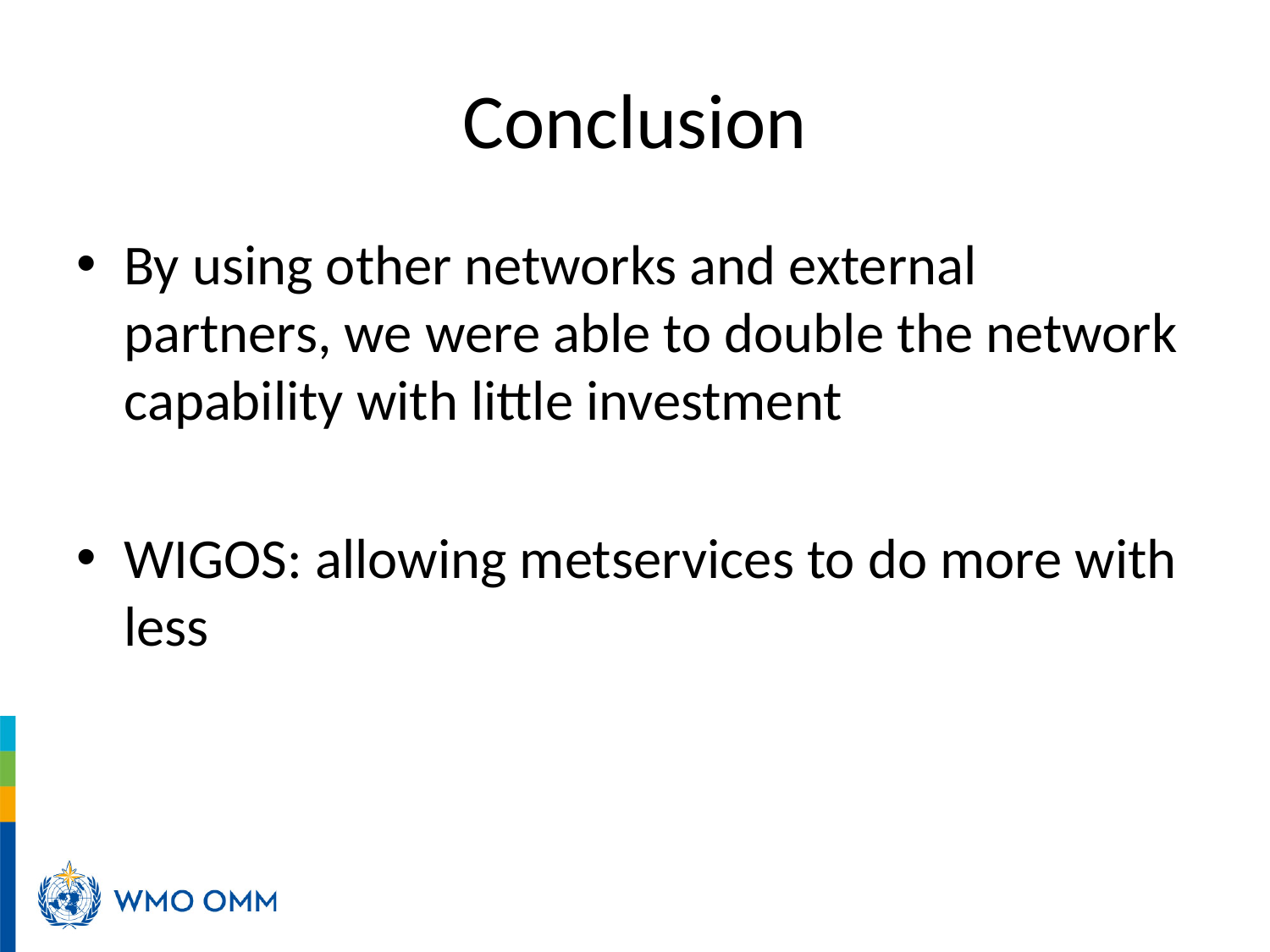

# Conclusion
By using other networks and external partners, we were able to double the network capability with little investment

WIGOS: allowing metservices to do more with less